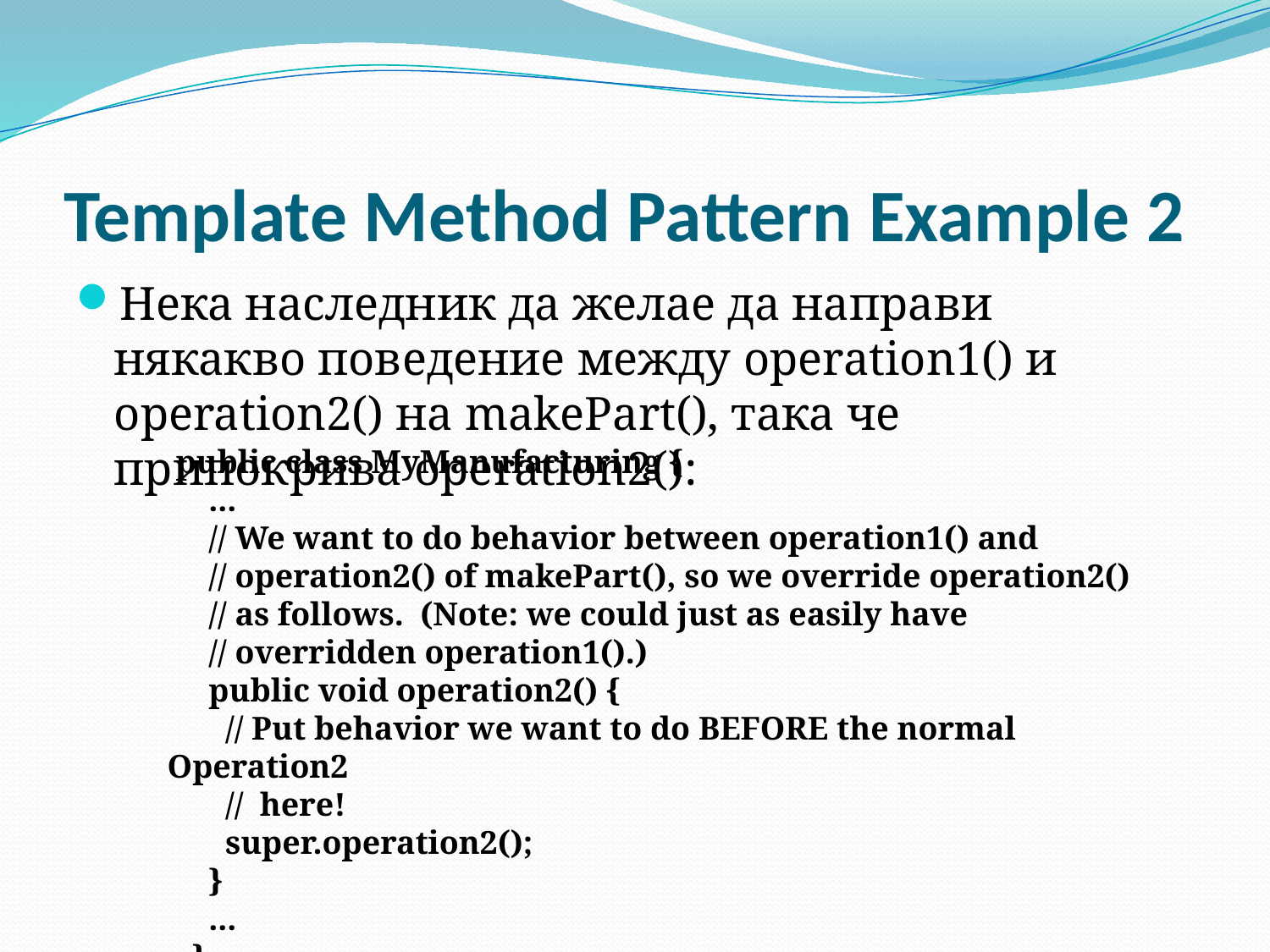

# Template Method Pattern Example 2
Нека наследник да желае да направи някакво поведение между operation1() и operation2() на makePart(), така че припокрива operation2():
 public class MyManufacturing {
     ...
     // We want to do behavior between operation1() and
     // operation2() of makePart(), so we override operation2()
     // as follows.  (Note: we could just as easily have
     // overridden operation1().)
     public void operation2() {
       // Put behavior we want to do BEFORE the normal Operation2
       //  here!
       super.operation2();
     }
     ...
   }